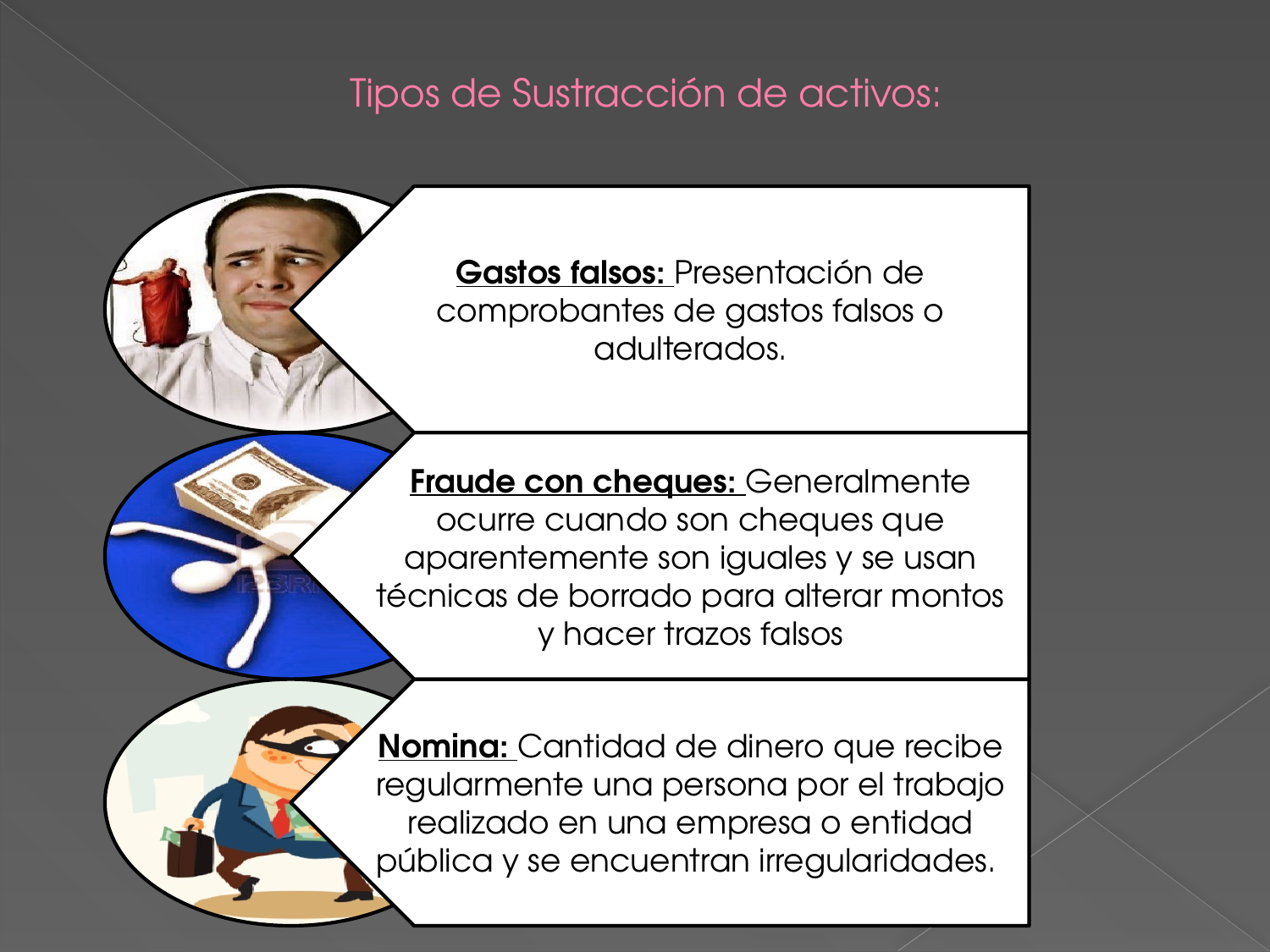

# Tipos de Sustracción de activos:
Gastos falsos: Presentación de comprobantes de gastos falsos o adulterados.
Fraude con cheques: Generalmente ocurre cuando son cheques que aparentemente son iguales y se usan técnicas de borrado para alterar montos y hacer trazos falsos
Nomina: Cantidad de dinero que recibe regularmente una persona por el trabajo realizado en una empresa o entidad pública y se encuentran irregularidades.